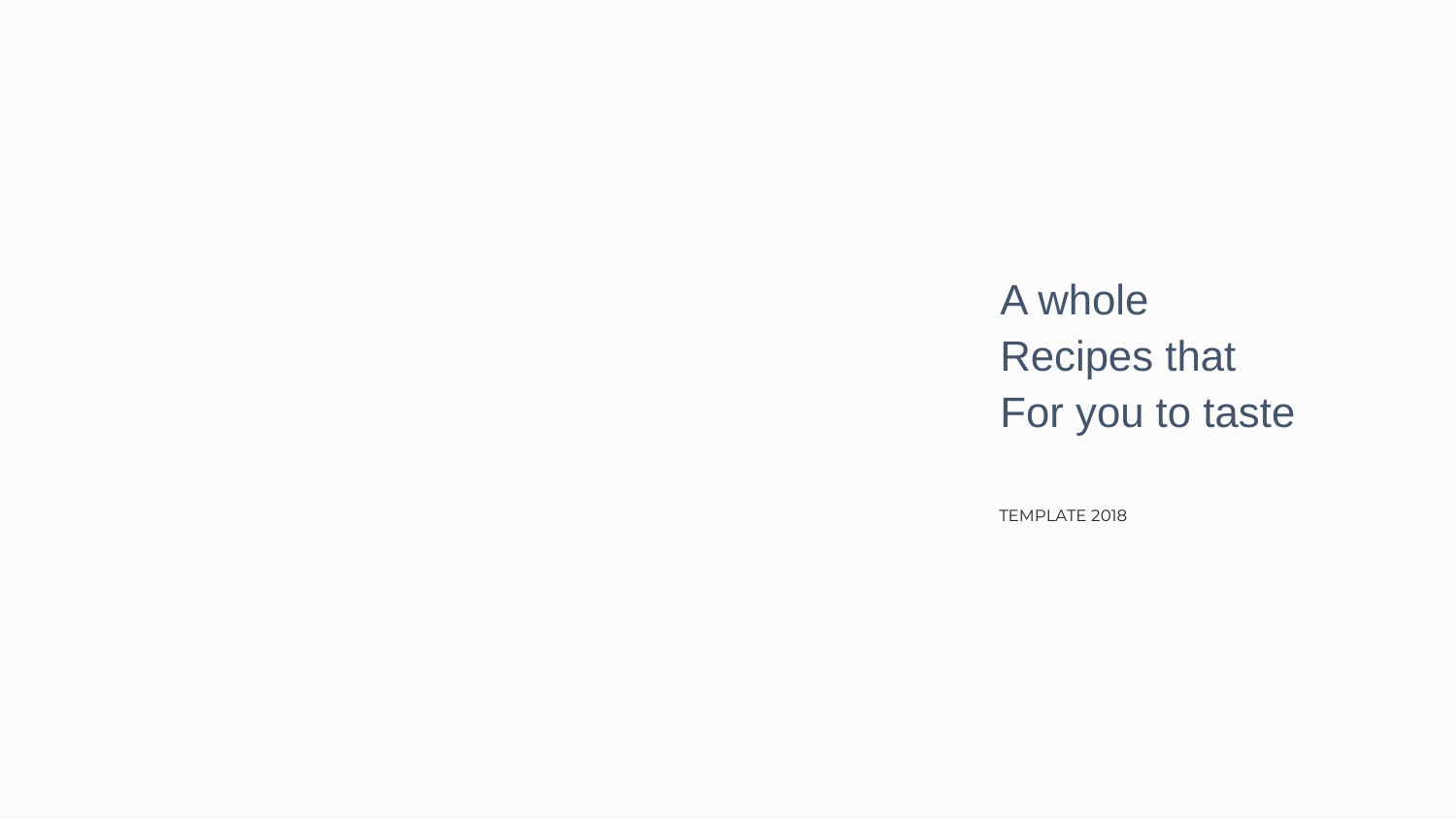

A whole
Recipes that
For you to taste

TEMPLATE 2018